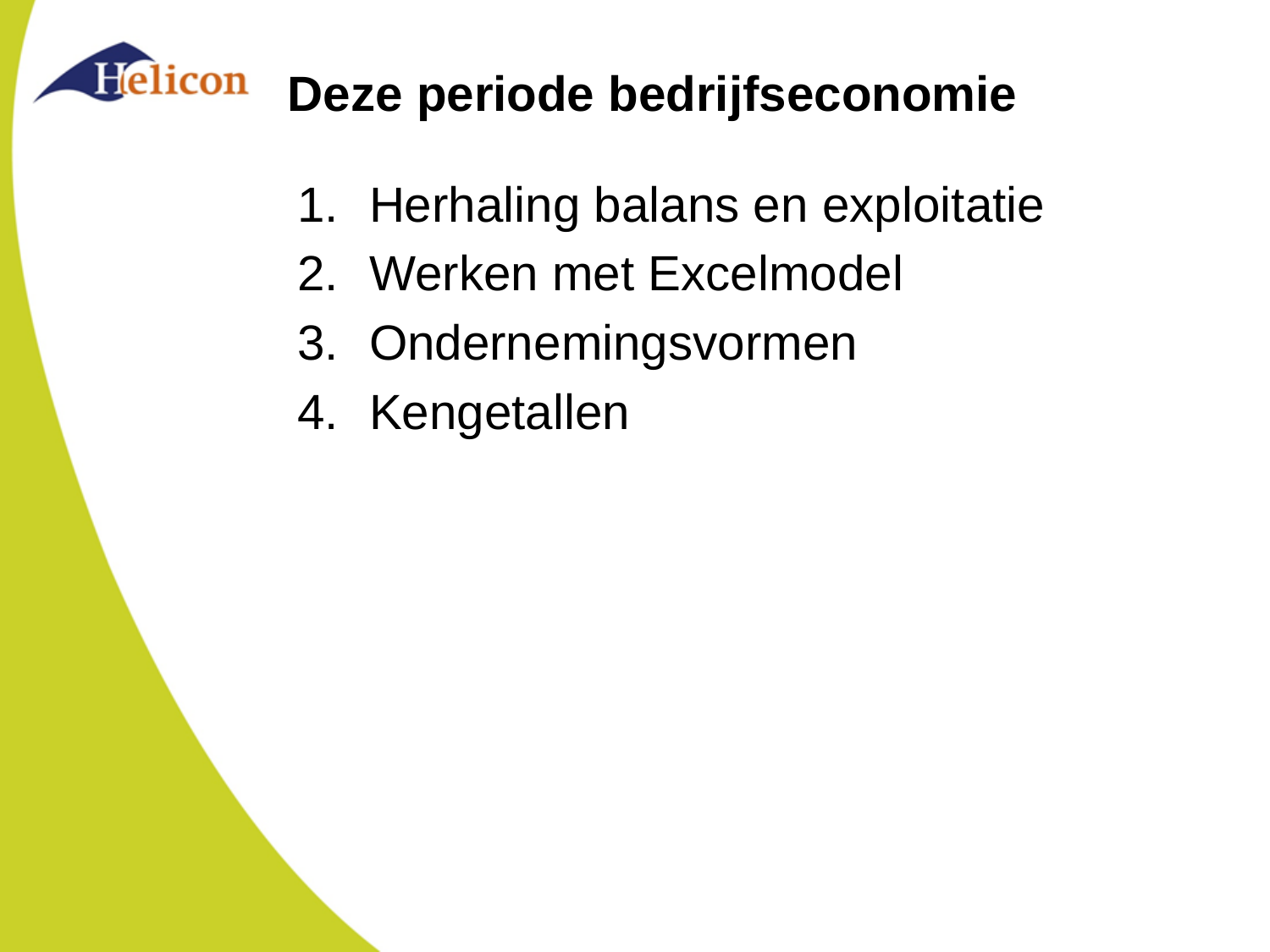

# Deze periode bedrijfseconomie
Herhaling balans en exploitatie
Werken met Excelmodel
Ondernemingsvormen
Kengetallen